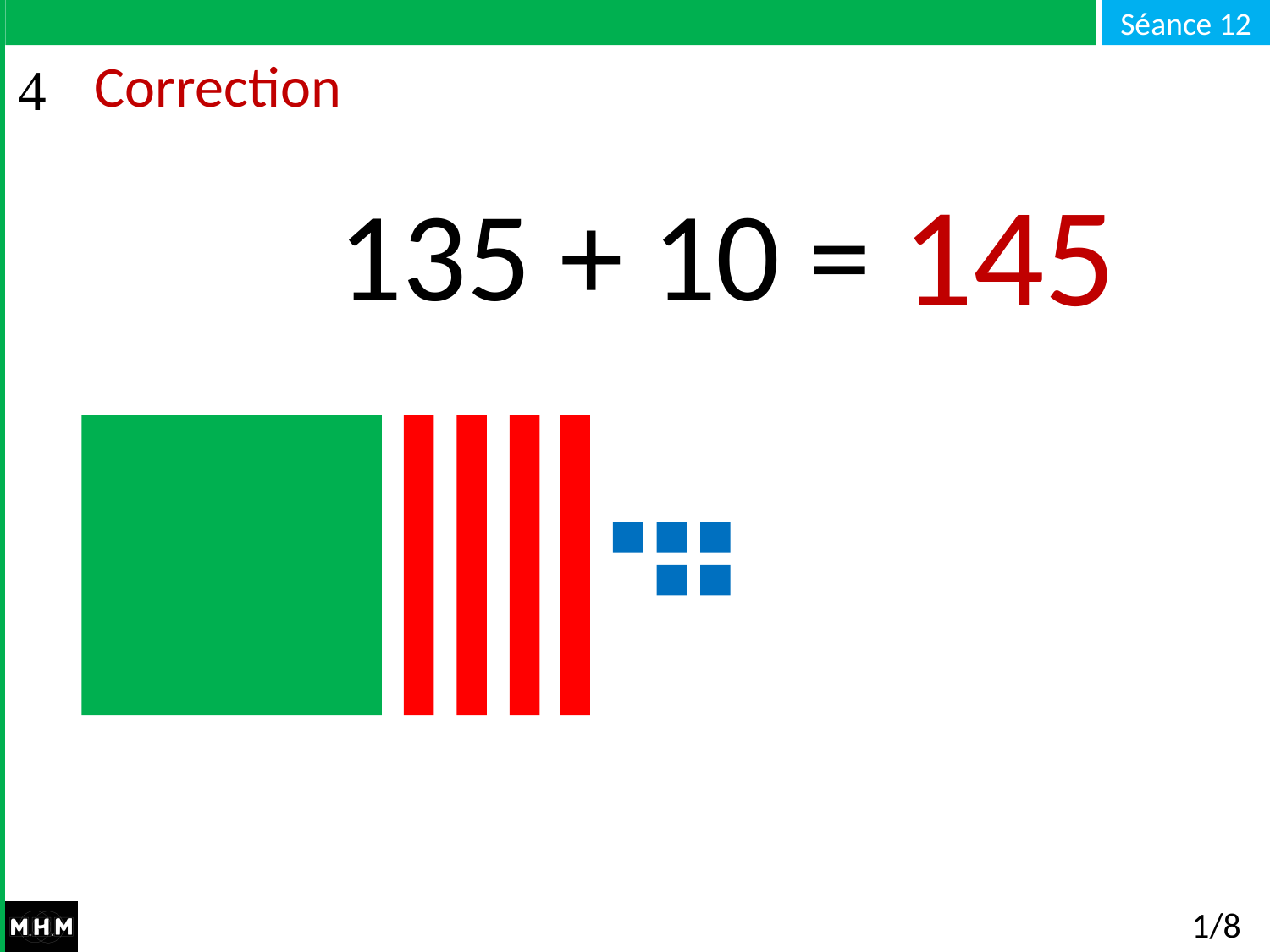

# Correction
145
135 + 10 = …

1/8